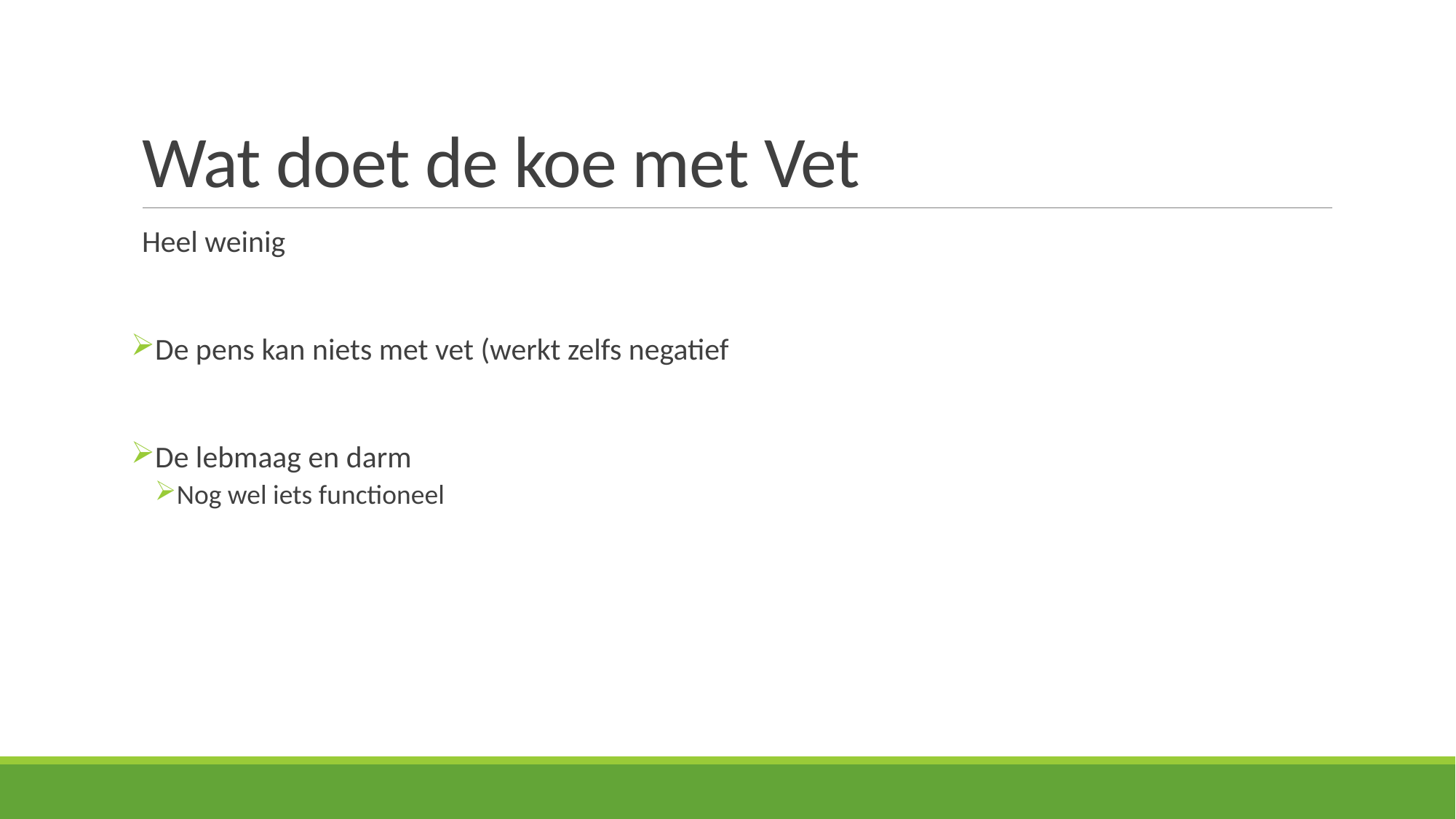

# Wat doet de koe met Vet
Heel weinig

De pens kan niets met vet (werkt zelfs negatief

De lebmaag en darm
Nog wel iets functioneel